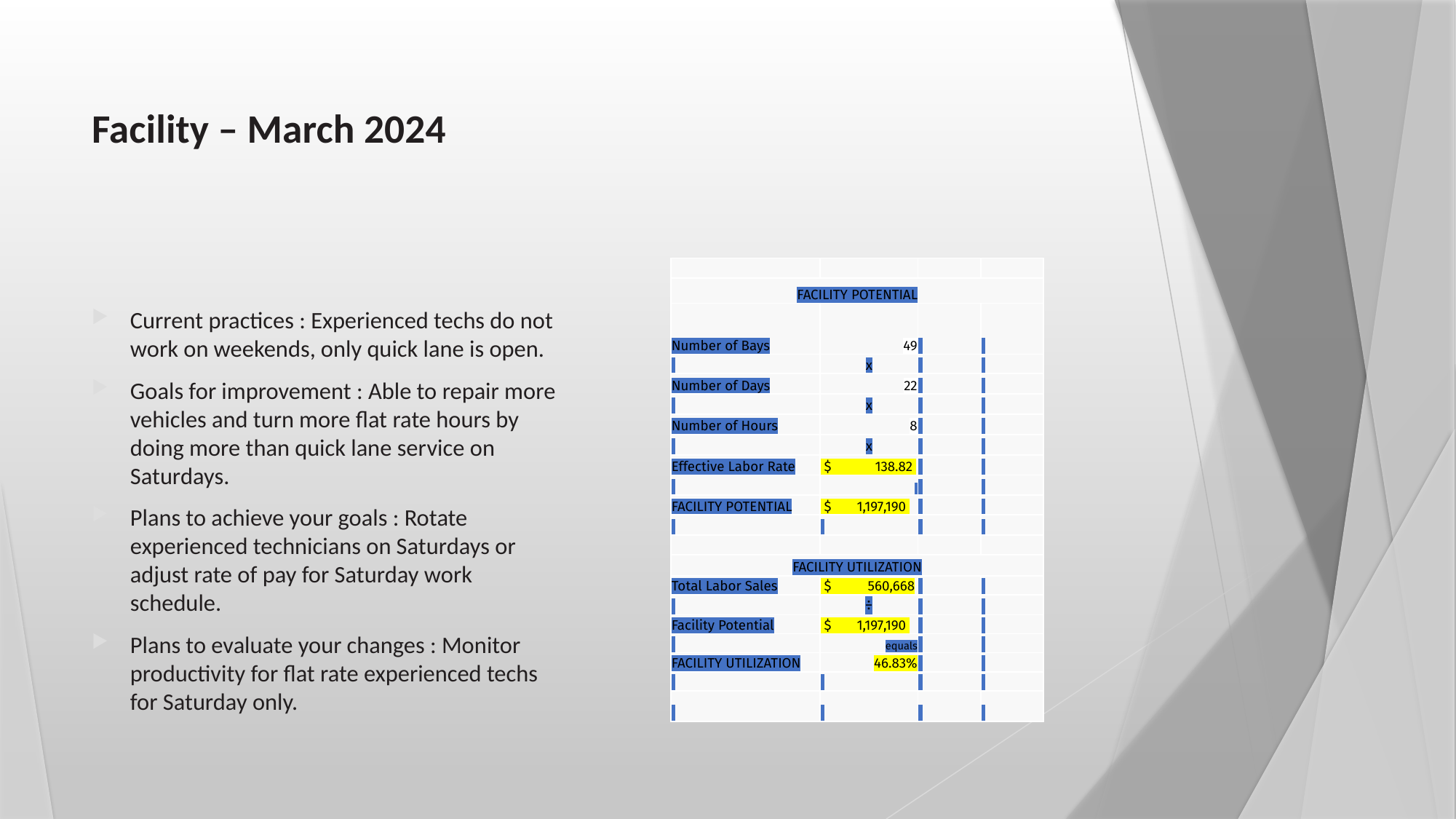

# Facility – March 2024
|  |  |  |  |
| --- | --- | --- | --- |
| FACILITY POTENTIAL |  |  |  |
| Number of Bays | 49 |  |  |
|  | x |  |  |
| Number of Days | 22 |  |  |
|  | x |  |  |
| Number of Hours | 8 |  |  |
|  | x |  |  |
| Effective Labor Rate | $ 138.82 |  |  |
|  |  |  |  |
| FACILITY POTENTIAL | $ 1,197,190 |  |  |
|  |  |  |  |
|  |  |  |  |
| FACILITY UTILIZATION |  |  |  |
| Total Labor Sales | $ 560,668 |  |  |
|  | ÷ |  |  |
| Facility Potential | $ 1,197,190 |  |  |
|  | equals |  |  |
| FACILITY UTILIZATION | 46.83% |  |  |
|  |  |  |  |
|  |  |  |  |

Current practices : Experienced techs do not work on weekends, only quick lane is open.
Goals for improvement : Able to repair more vehicles and turn more flat rate hours by doing more than quick lane service on Saturdays.
Plans to achieve your goals : Rotate experienced technicians on Saturdays or adjust rate of pay for Saturday work schedule.
Plans to evaluate your changes : Monitor productivity for flat rate experienced techs for Saturday only.